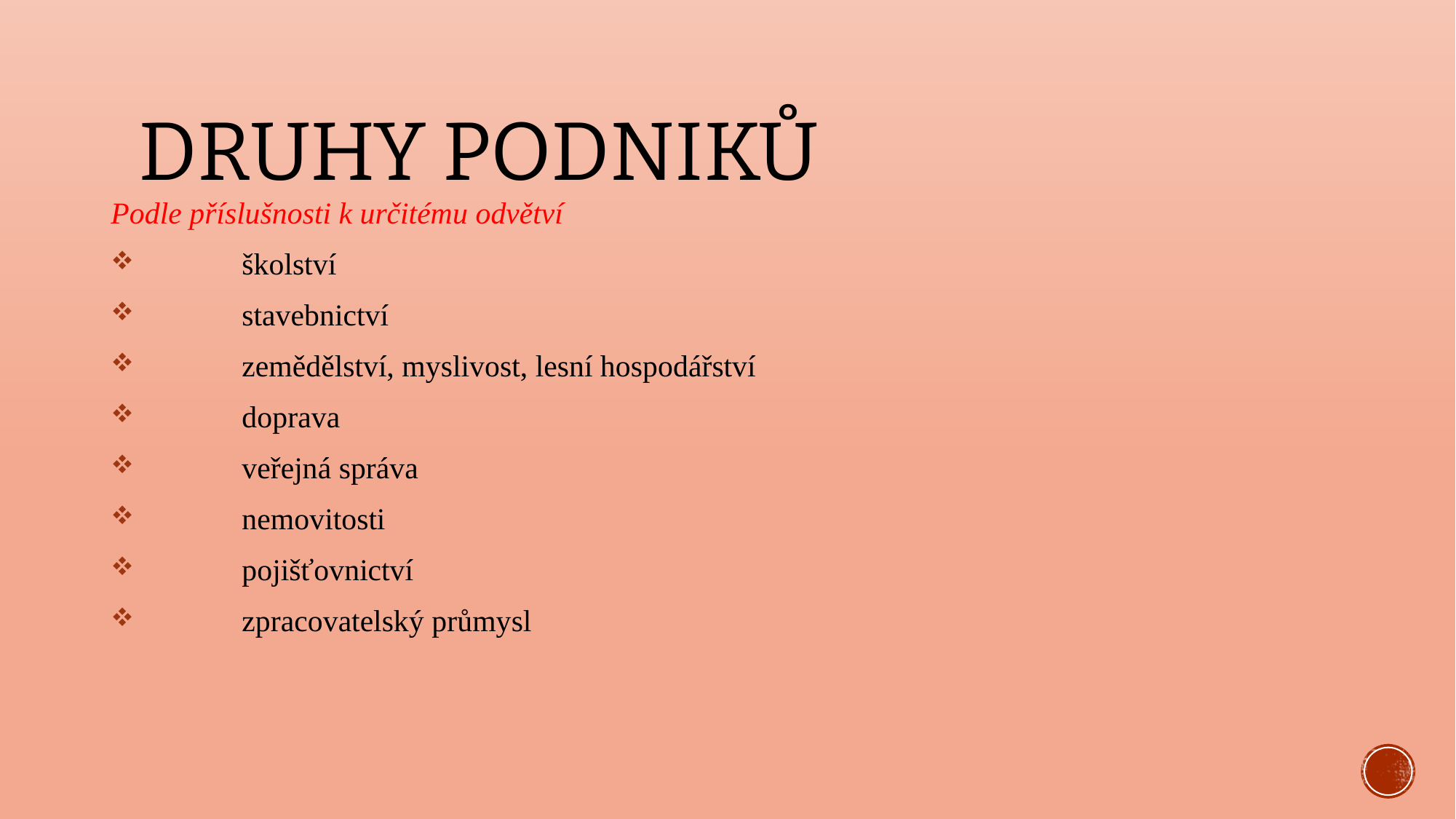

# DRUHY PODNIKŮ
Podle příslušnosti k určitému odvětví
 	školství
 	stavebnictví
 	zemědělství, myslivost, lesní hospodářství
 	doprava
 	veřejná správa
 	nemovitosti
 	pojišťovnictví
 	zpracovatelský průmysl